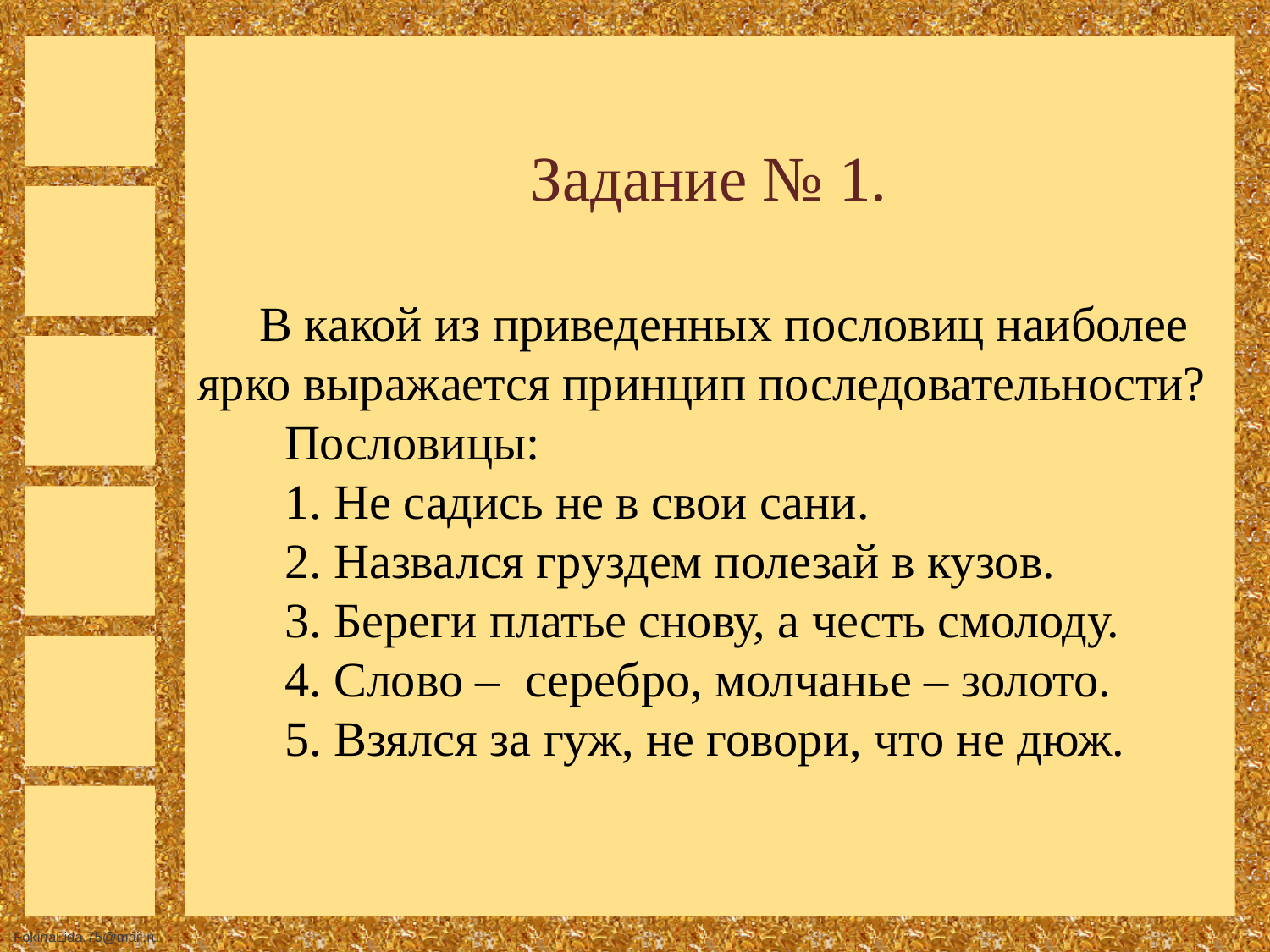

Задание № 1.
В какой из приведенных пословиц наиболее ярко выражается принцип последовательности?
  Пословицы:
  1. Не садись не в свои сани.
  2. Назвался груздем полезай в кузов.
  3. Береги платье снову, а честь смолоду.
  4. Слово –  серебро, молчанье – золото.
  5. Взялся за гуж, не говори, что не дюж.